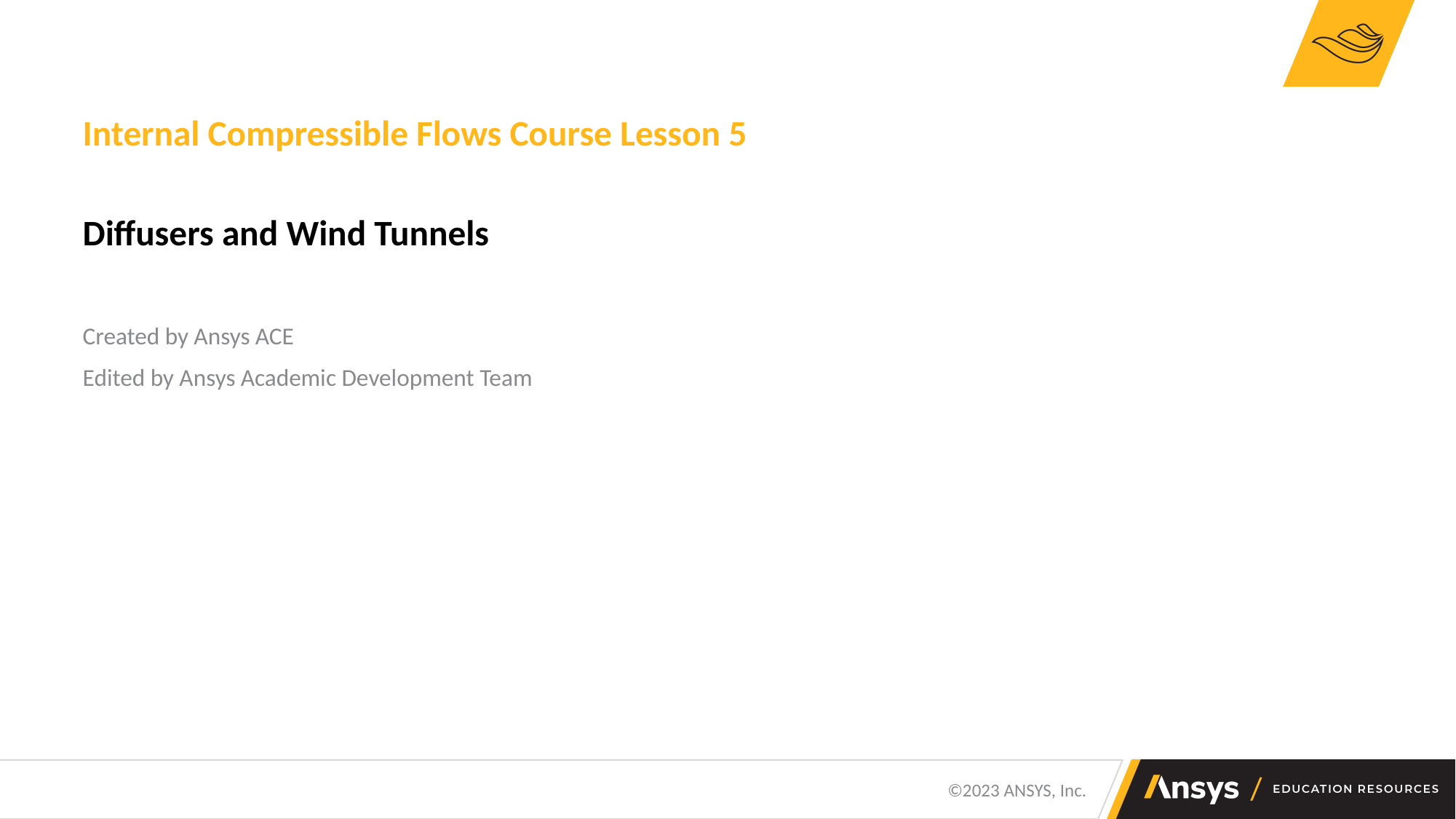

Internal Compressible Flows Course Lesson 5

Diffusers and Wind Tunnels
Created by Ansys ACE
Edited by Ansys Academic Development Team